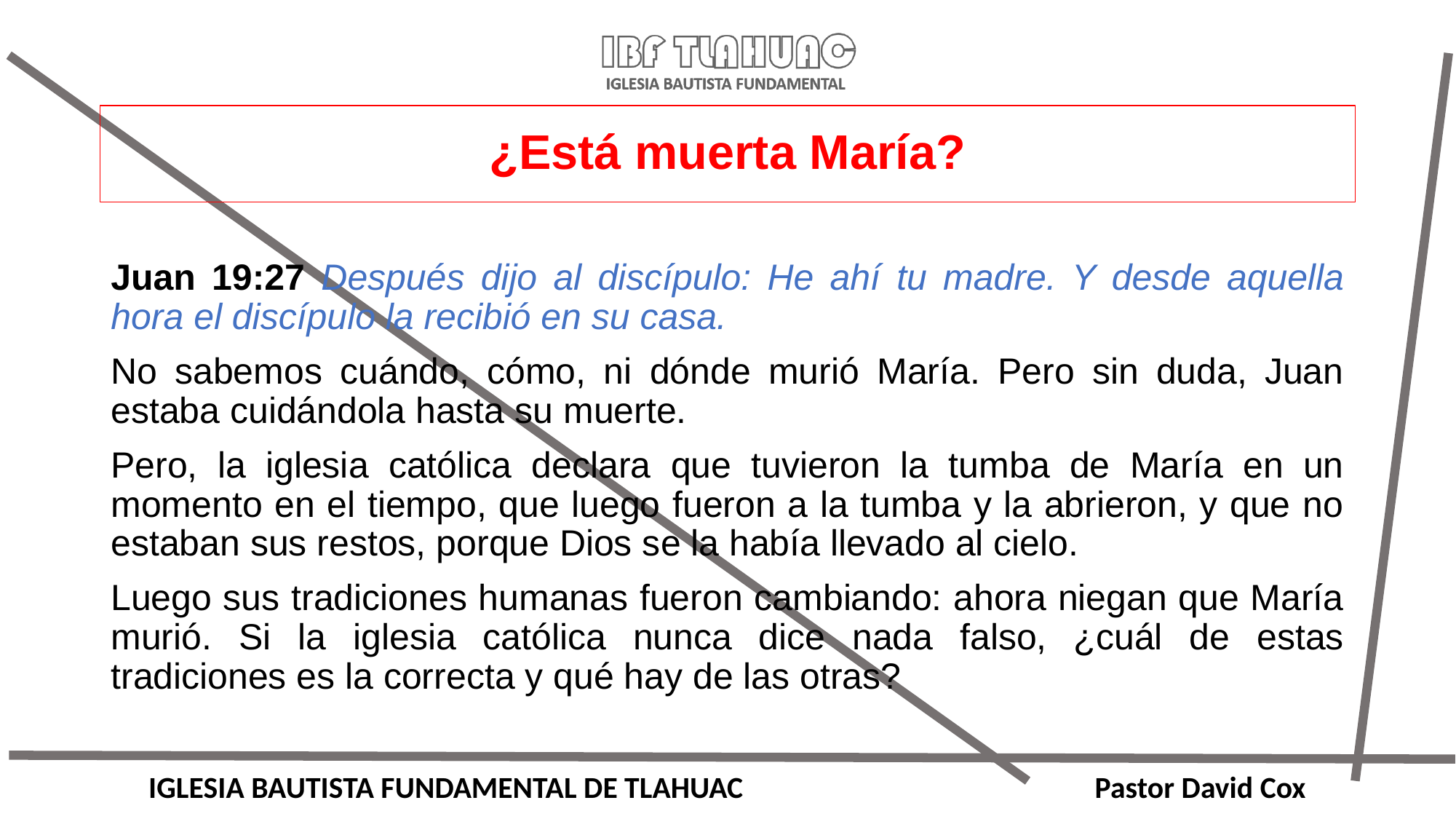

# ¿Está muerta María?
Juan 19:27 Después dijo al discípulo: He ahí tu madre. Y desde aquella hora el discípulo la recibió en su casa.
No sabemos cuándo, cómo, ni dónde murió María. Pero sin duda, Juan estaba cuidándola hasta su muerte.
Pero, la iglesia católica declara que tuvieron la tumba de María en un momento en el tiempo, que luego fueron a la tumba y la abrieron, y que no estaban sus restos, porque Dios se la había llevado al cielo.
Luego sus tradiciones humanas fueron cambiando: ahora niegan que María murió. Si la iglesia católica nunca dice nada falso, ¿cuál de estas tradiciones es la correcta y qué hay de las otras?
IGLESIA BAUTISTA FUNDAMENTAL DE TLAHUAC                                                   Pastor David Cox